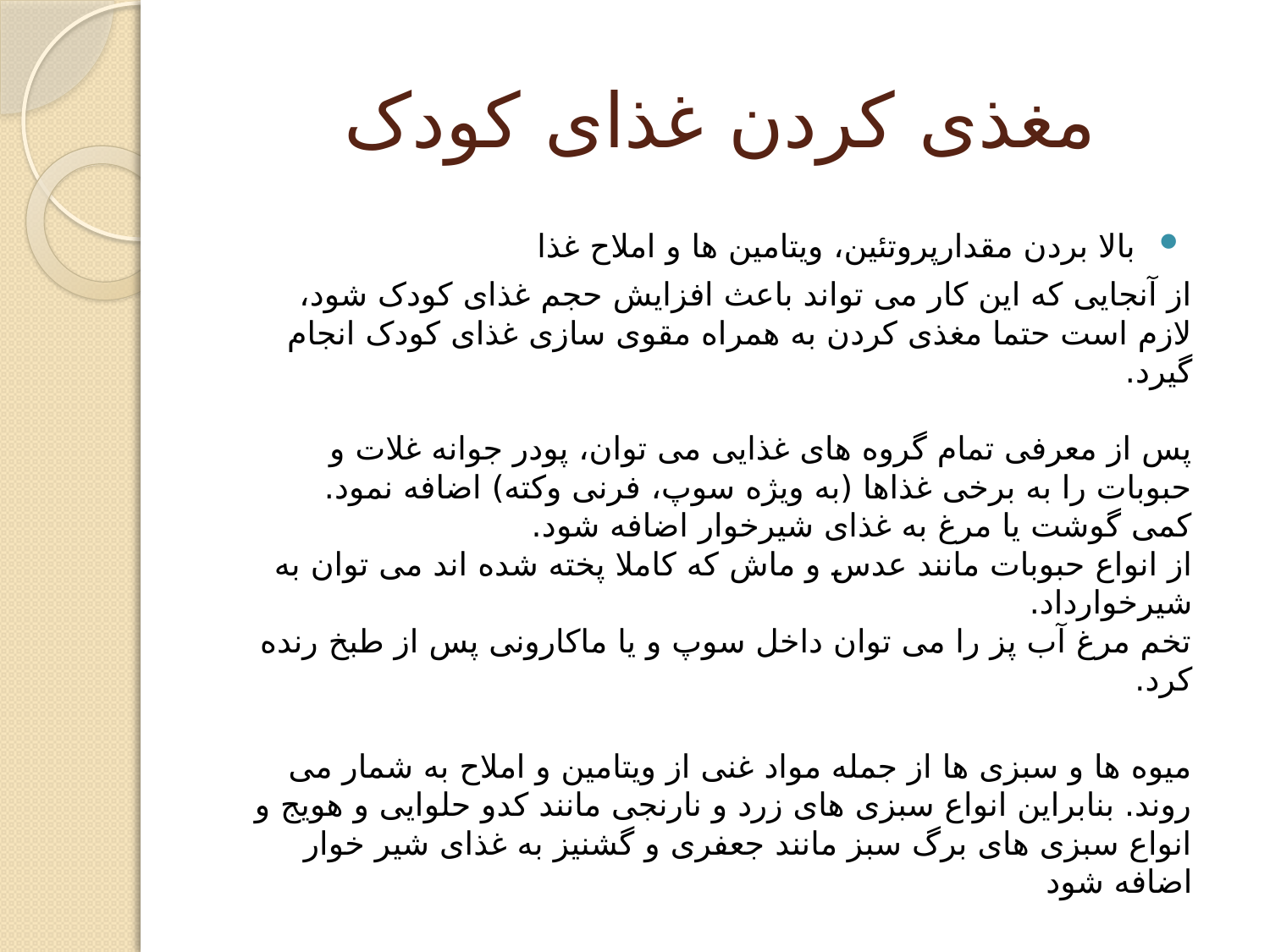

# مغذی کردن غذای کودک
 بالا بردن مقدارپروتئین، ویتامین ها و املاح غذا
از آنجایی كه این كار می تواند باعث افزایش حجم غذای كودک شود، لازم است حتما مغذی كردن به همراه مقوی سازی غذای كودک انجام گیرد.
پس از معرفی تمام گروه های غذایی می توان، پودر جوانه غلات و حبوبات را به برخی غذاها (به ویژه سوپ، فرنی وكته) اضافه نمود.
كمی گوشت یا مرغ به غذای شیرخوار اضافه شود.
از انواع حبوبات مانند عدس و ماش كه كاملا پخته شده اند می توان به شیرخوارداد.
تخم مرغ آب پز را می توان داخل سوپ و یا ماكارونی پس از طبخ رنده كرد.
میوه ها و سبزی ها از جمله مواد غنی از ویتامین و املاح به شمار می روند. بنابراین انواع سبزی های زرد و نارنجی مانند كدو حلوایی و هویج و انواع سبزی های برگ سبز مانند جعفری و گشنیز به غذای شیر خوار اضافه شود